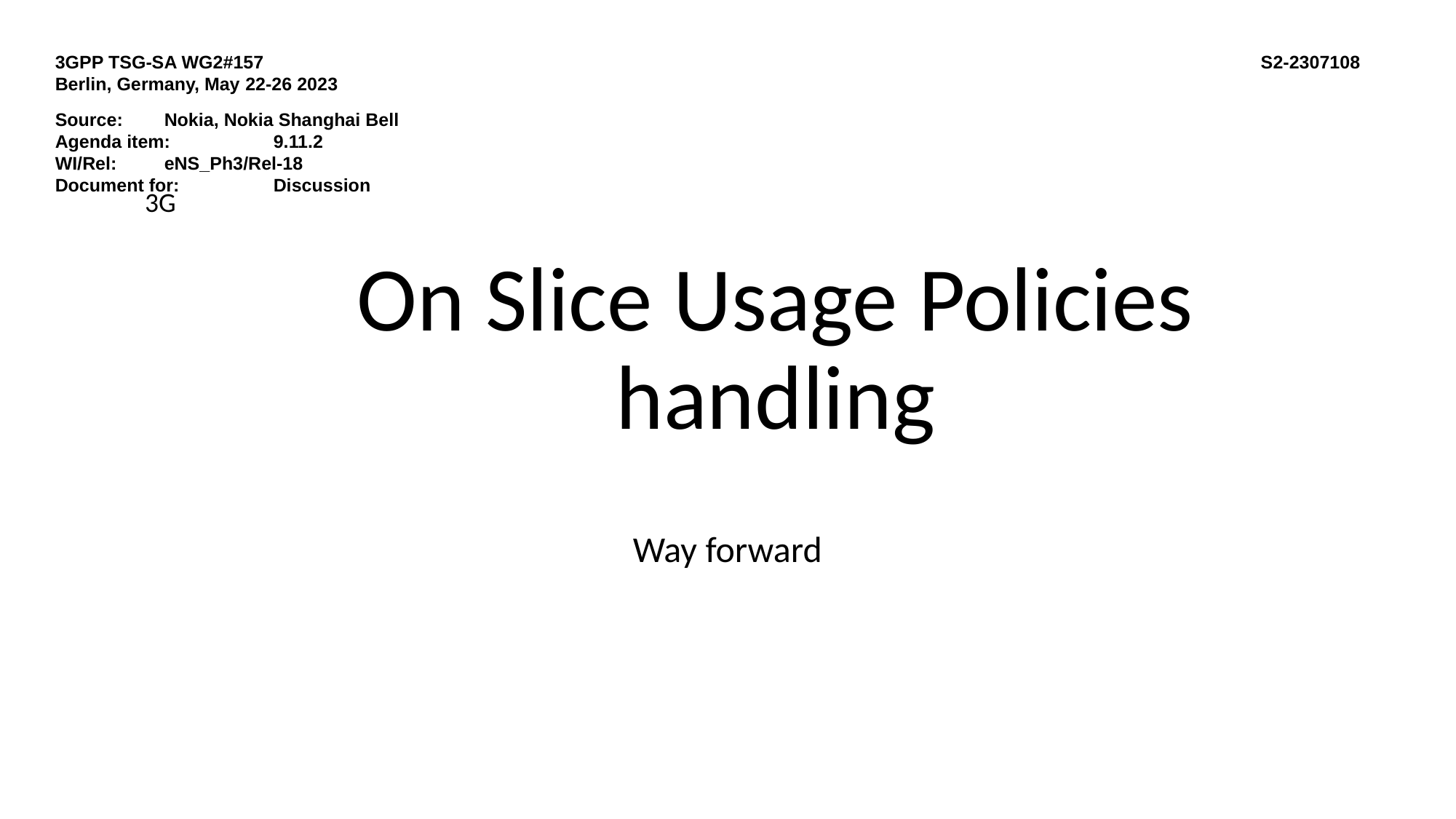

3GPP TSG-SA WG2#157	           									 S2-2307108
Berlin, Germany, May 22-26 2023

Source:	Nokia, Nokia Shanghai Bell
Agenda item:	9.11.2
WI/Rel:	eNS_Ph3/Rel-18
Document for:	Discussion
# On Slice Usage Policies handling
3G
Way forward